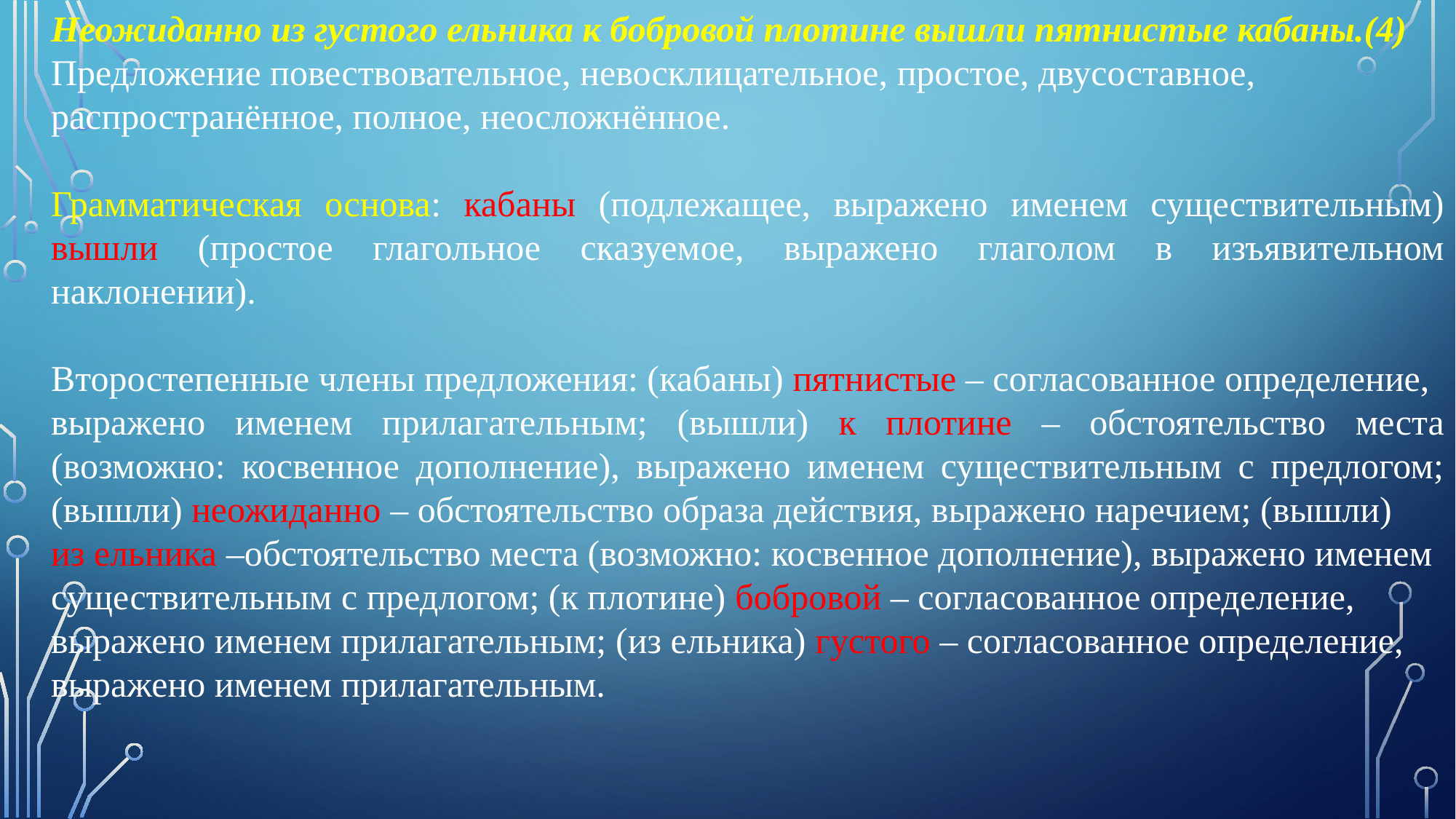

Неожиданно из густого ельника к бобровой плотине вышли пятнистые кабаны.(4)
Предложение повествовательное, невосклицательное, простое, двусоставное,
распространённое, полное, неосложнённое.

Грамматическая основа: кабаны (подлежащее, выражено именем существительным) вышли (простое глагольное сказуемое, выражено глаголом в изъявительном наклонении).

Второстепенные члены предложения: (кабаны) пятнистые – согласованное определение,
выражено именем прилагательным; (вышли) к плотине – обстоятельство места (возможно: косвенное дополнение), выражено именем существительным с предлогом; (вышли) неожиданно – обстоятельство образа действия, выражено наречием; (вышли)
из ельника –обстоятельство места (возможно: косвенное дополнение), выражено именем
существительным с предлогом; (к плотине) бобровой – согласованное определение,
выражено именем прилагательным; (из ельника) густого – согласованное определение,
выражено именем прилагательным.